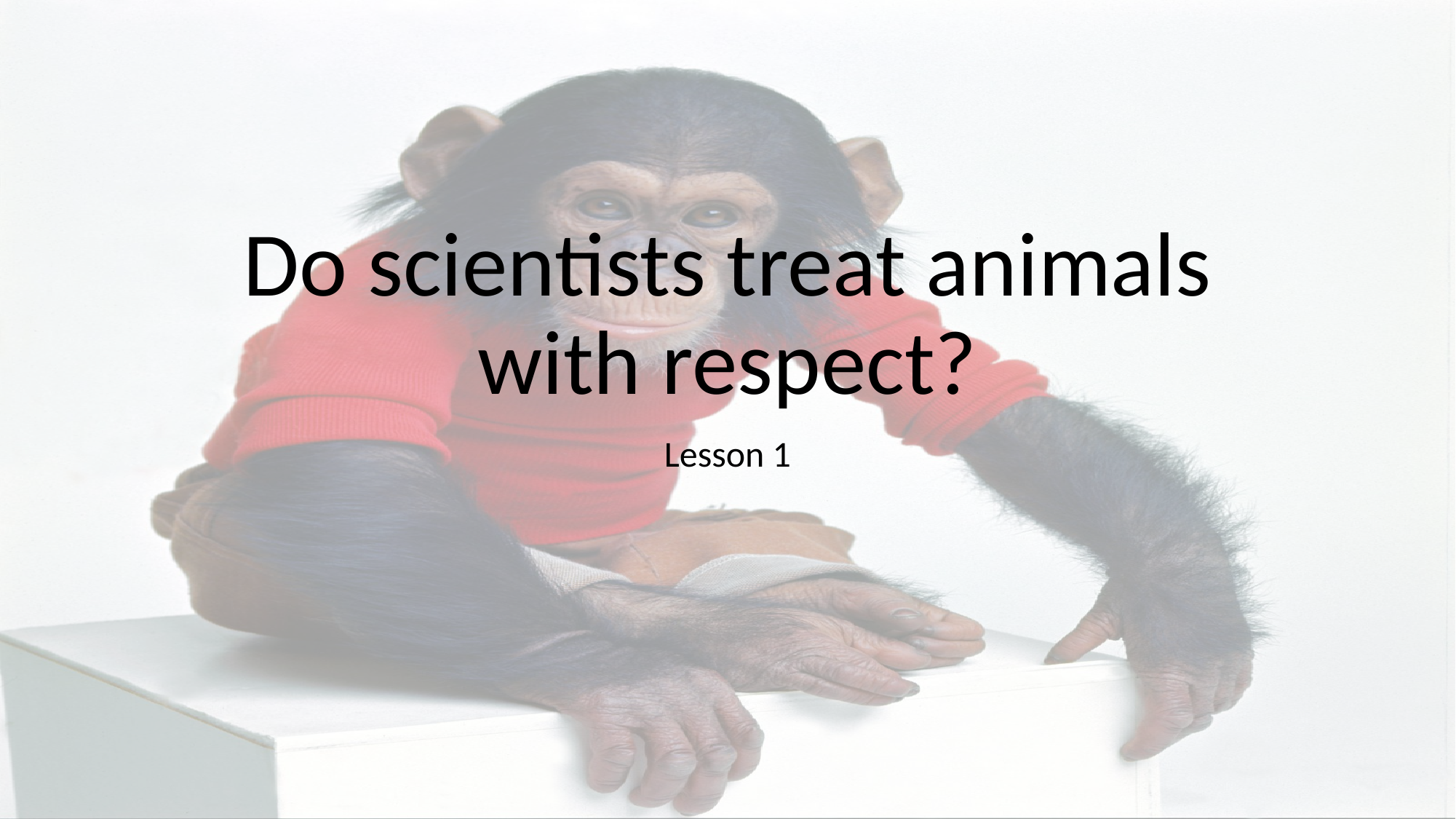

# Do scientists treat animals with respect?
Lesson 1